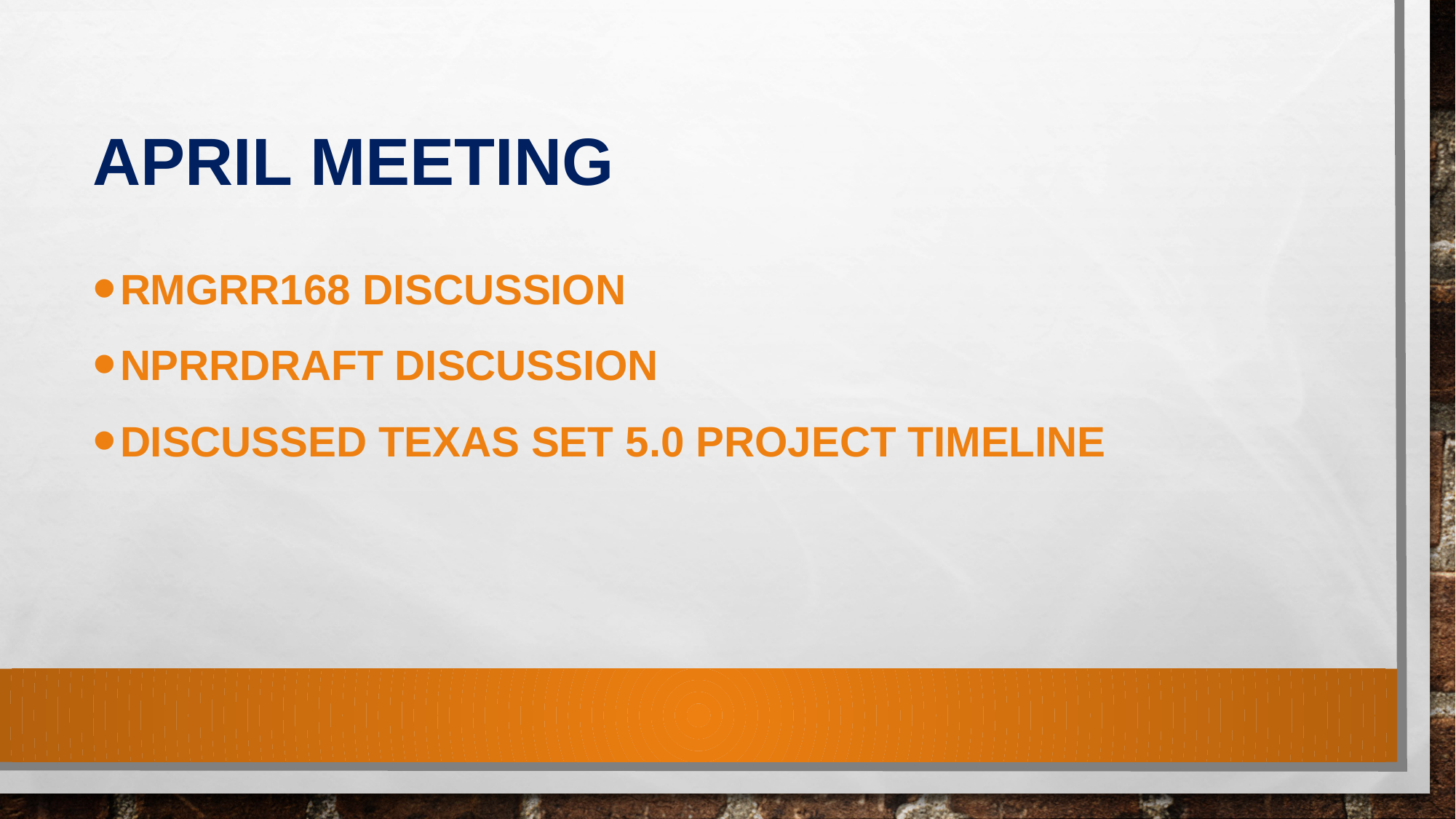

# APRIL MEETING
RMGRR168 DISCUSSION
NPRRDRAFT Discussion
Discussed TEXAS SET 5.0 Project TIMELINE